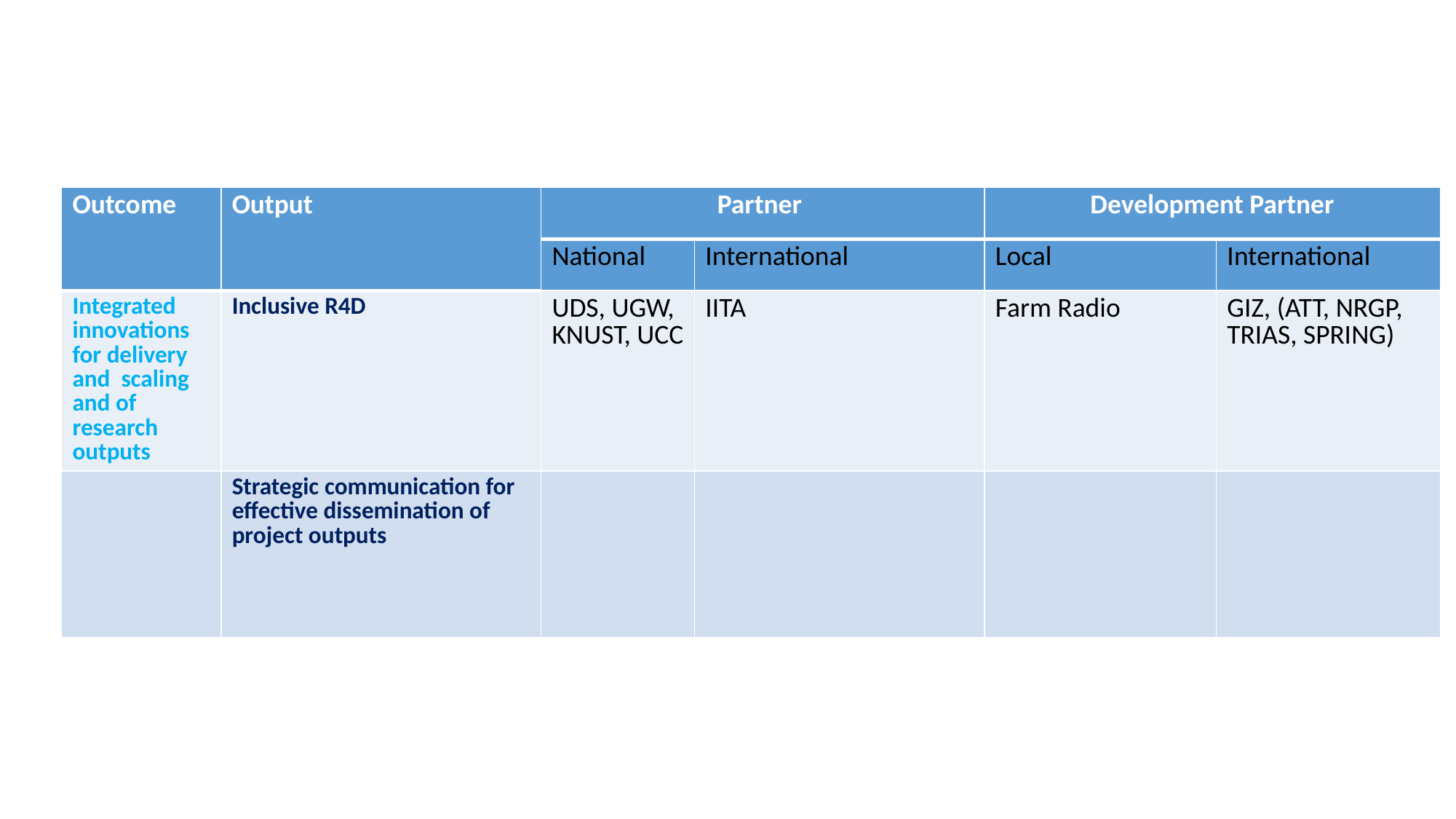

| Outcome | Output | Partner |  | Development Partner |  |
| --- | --- | --- | --- | --- | --- |
|  |  | National | International | Local | International |
| Integrated innovations for delivery and scaling and of research outputs | Inclusive R4D | UDS, UGW, KNUST, UCC | IITA | Farm Radio | GIZ, (ATT, NRGP, TRIAS, SPRING) |
|  | Strategic communication for effective dissemination of project outputs |  |  |  |  |